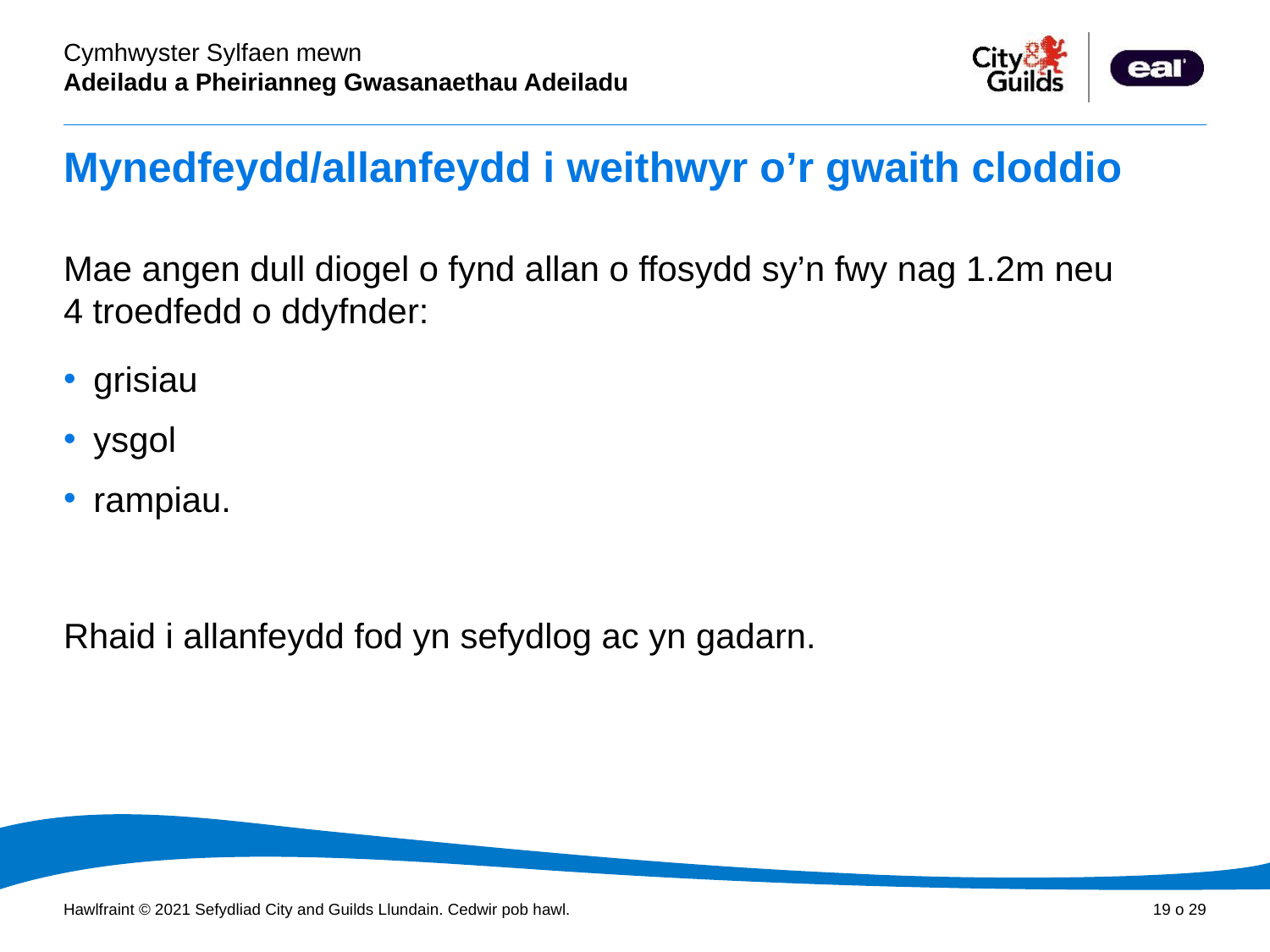

# Mynedfeydd/allanfeydd i weithwyr o’r gwaith cloddio
Mae angen dull diogel o fynd allan o ffosydd sy’n fwy nag 1.2m neu 4 troedfedd o ddyfnder:
grisiau
ysgol
rampiau.

Rhaid i allanfeydd fod yn sefydlog ac yn gadarn.